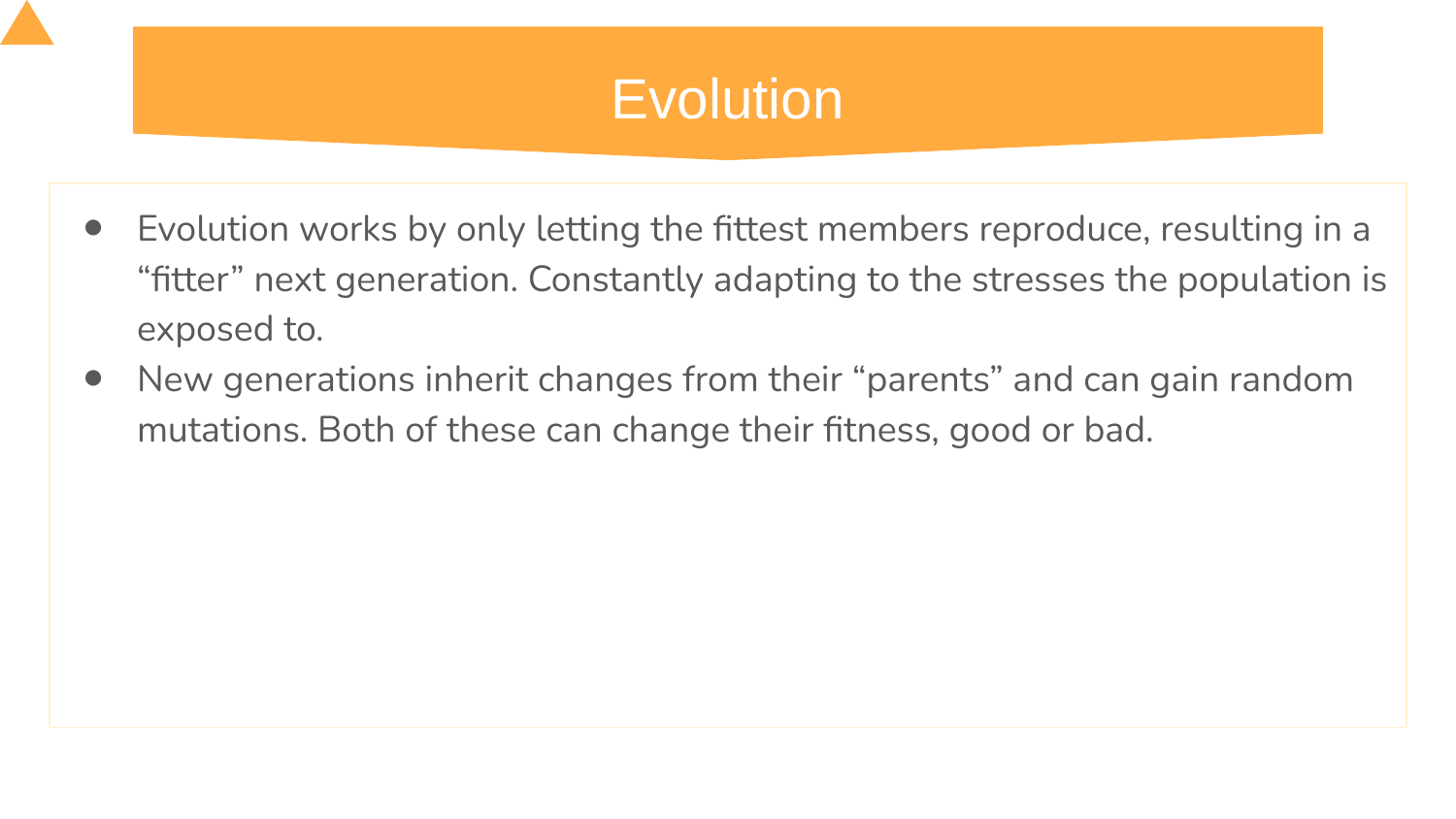

# Evolution
Evolution works by only letting the fittest members reproduce, resulting in a “fitter” next generation. Constantly adapting to the stresses the population is exposed to.
New generations inherit changes from their “parents” and can gain random mutations. Both of these can change their fitness, good or bad.